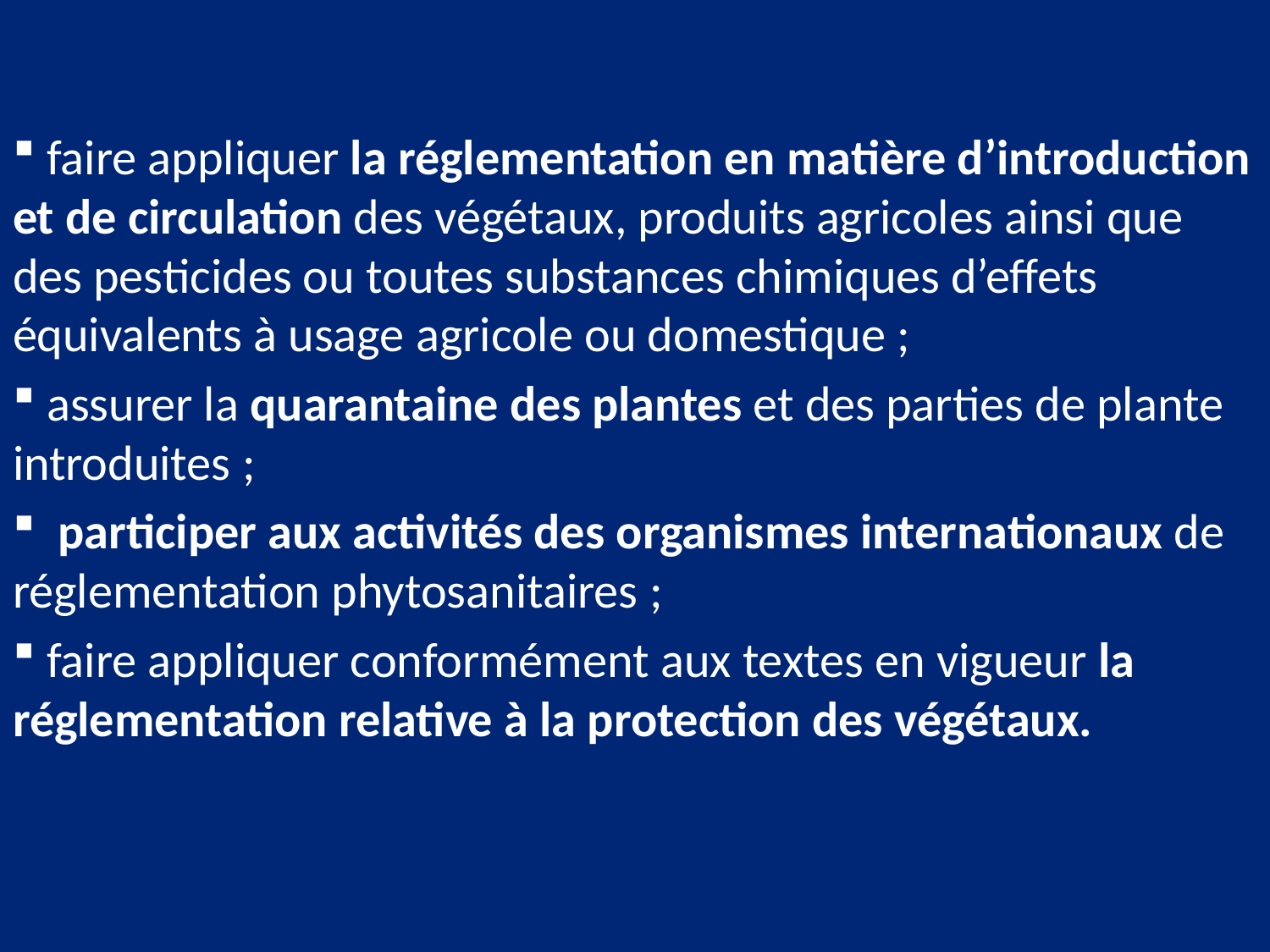

faire appliquer la réglementation en matière d’introduction et de circulation des végétaux, produits agricoles ainsi que des pesticides ou toutes substances chimiques d’effets équivalents à usage agricole ou domestique ;
 assurer la quarantaine des plantes et des parties de plante introduites ;
  participer aux activités des organismes internationaux de réglementation phytosanitaires ;
 faire appliquer conformément aux textes en vigueur la réglementation relative à la protection des végétaux.